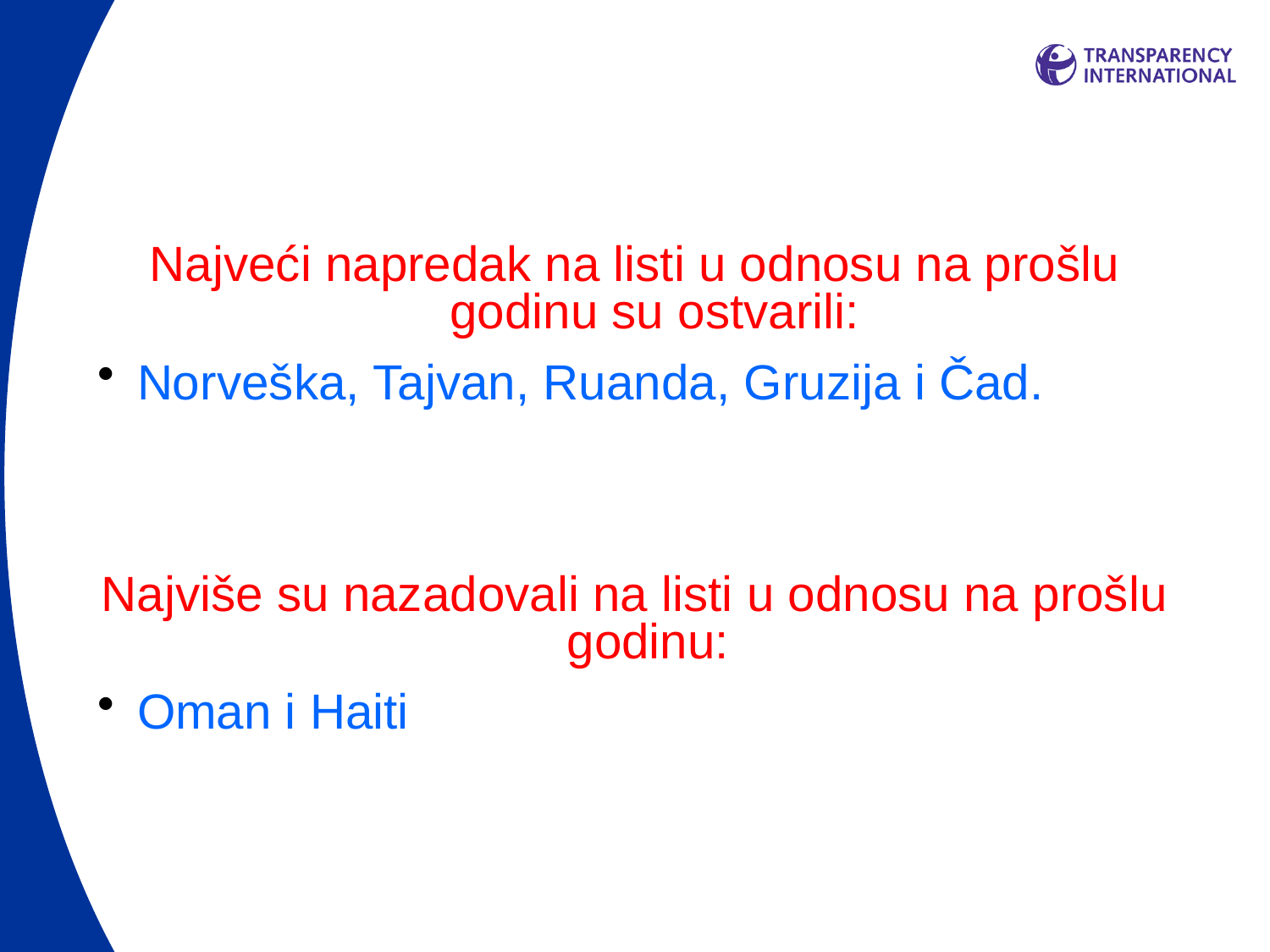

Najveći napredak na listi u odnosu na prošlu godinu su ostvarili:
Norveška, Tajvan, Ruanda, Gruzija i Čad.

Najviše su nazadovali na listi u odnosu na prošlu godinu:
Oman i Haiti